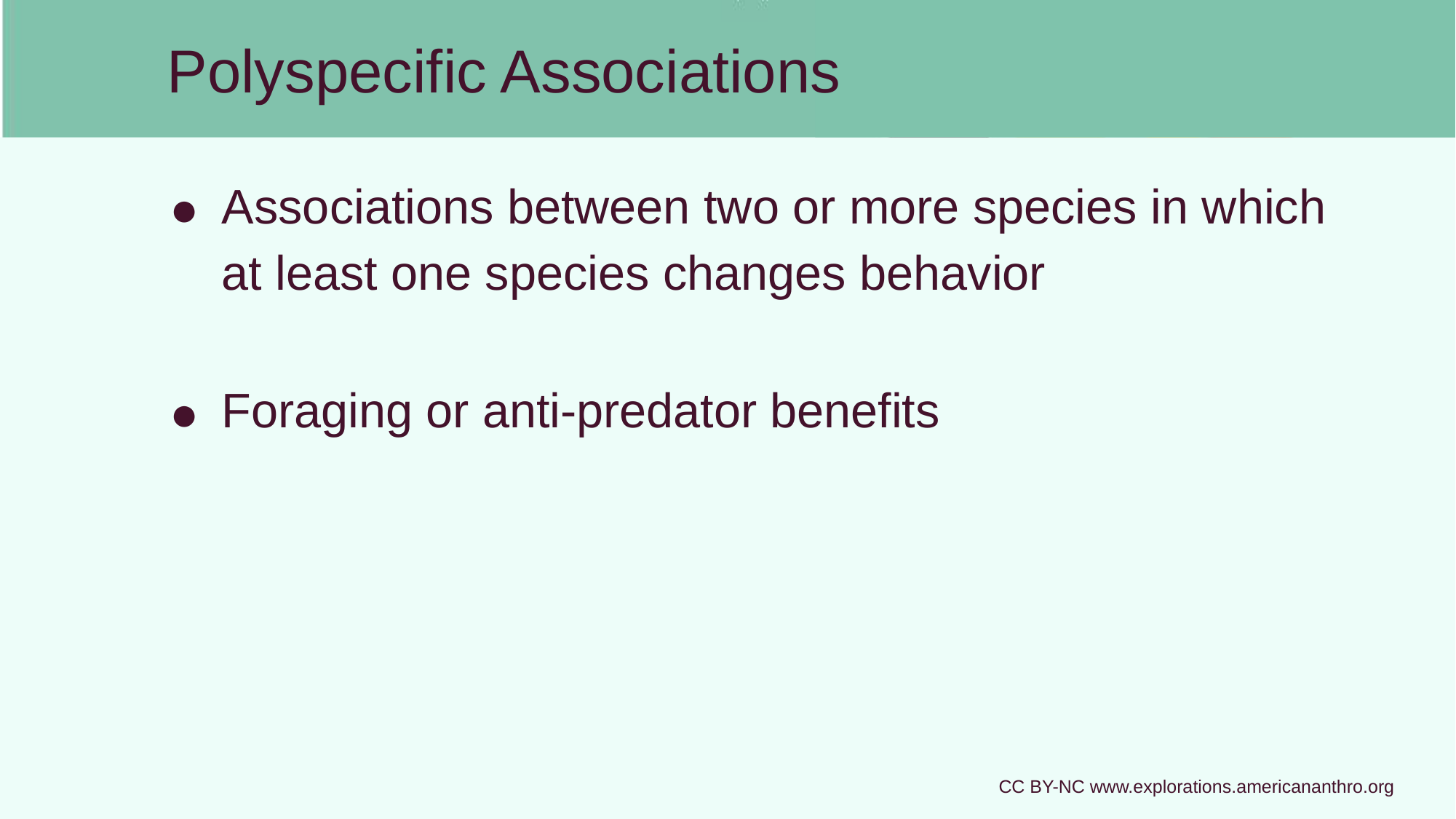

# Polyspecific Associations
Associations between two or more species in which at least one species changes behavior

Foraging or anti-predator benefits